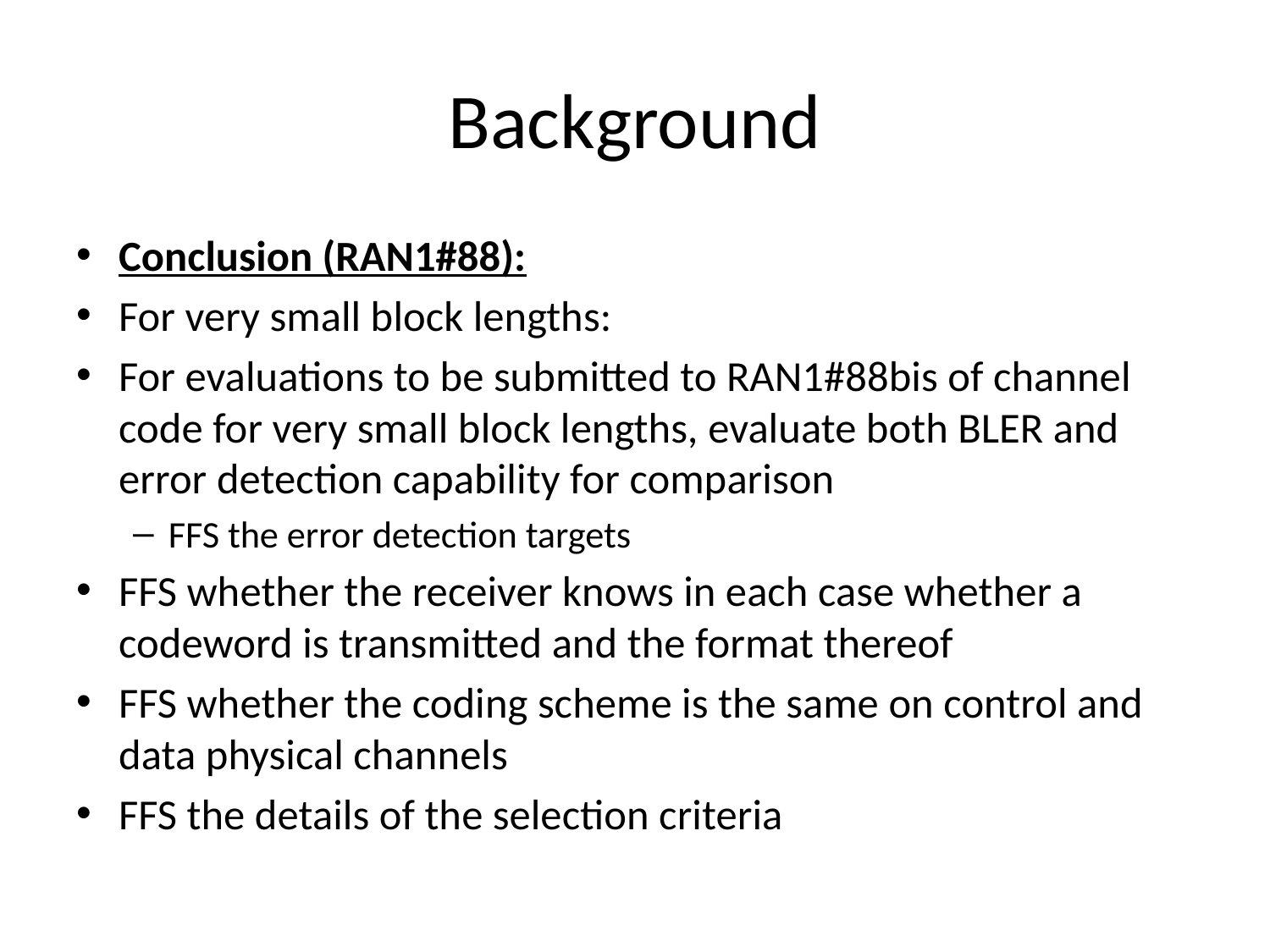

# Background
Conclusion (RAN1#88):
For very small block lengths:
For evaluations to be submitted to RAN1#88bis of channel code for very small block lengths, evaluate both BLER and error detection capability for comparison
FFS the error detection targets
FFS whether the receiver knows in each case whether a codeword is transmitted and the format thereof
FFS whether the coding scheme is the same on control and data physical channels
FFS the details of the selection criteria